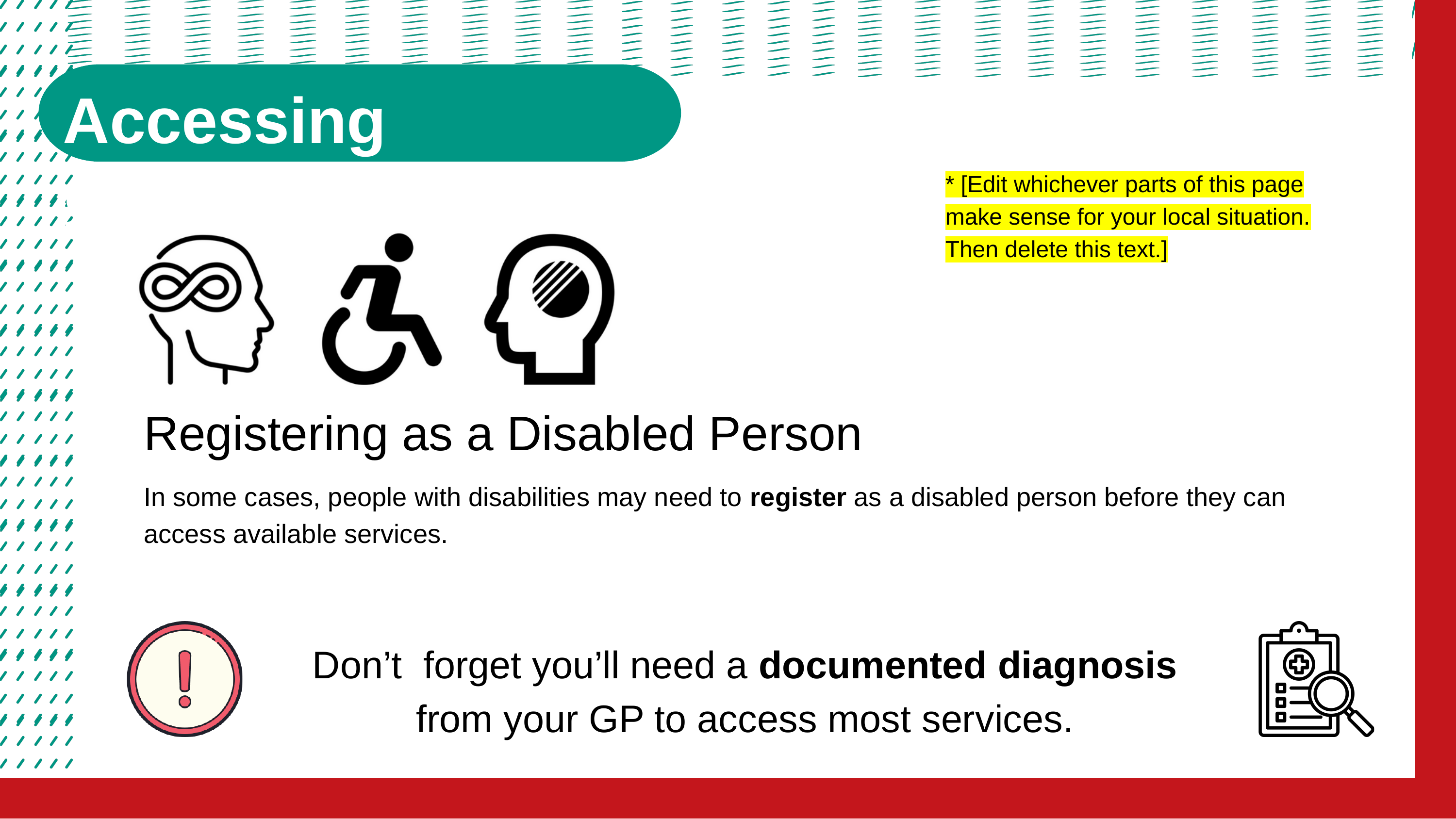

Accessing Services
* [Edit whichever parts of this page make sense for your local situation. Then delete this text.]

Registering as a Disabled Person
In some cases, people with disabilities may need to register as a disabled person before they can access available services.

Don’t  forget you’ll need a documented diagnosis
from your GP to access most services.